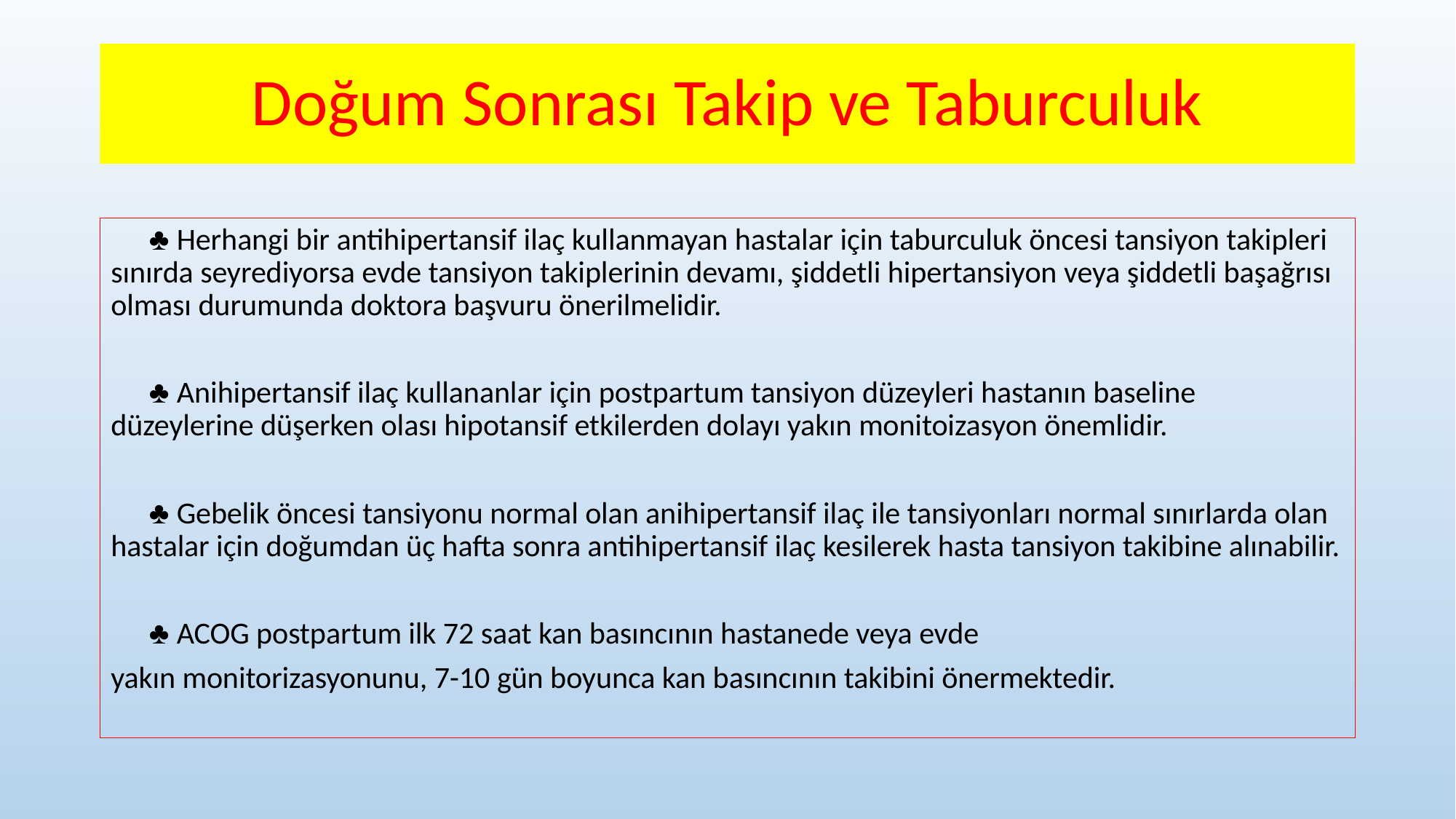

# Doğum Sonrası Takip ve Taburculuk
     ♣ Herhangi bir antihipertansif ilaç kullanmayan hastalar için taburculuk öncesi tansiyon takipleri sınırda seyrediyorsa evde tansiyon takiplerinin devamı, şiddetli hipertansiyon veya şiddetli başağrısı olması durumunda doktora başvuru önerilmelidir.

     ♣ Anihipertansif ilaç kullananlar için postpartum tansiyon düzeyleri hastanın baseline düzeylerine düşerken olası hipotansif etkilerden dolayı yakın monitoizasyon önemlidir.

     ♣ Gebelik öncesi tansiyonu normal olan anihipertansif ilaç ile tansiyonları normal sınırlarda olan hastalar için doğumdan üç hafta sonra antihipertansif ilaç kesilerek hasta tansiyon takibine alınabilir.

     ♣ ACOG postpartum ilk 72 saat kan basıncının hastanede veya evde
yakın monitorizasyonunu, 7-10 gün boyunca kan basıncının takibini önermektedir.